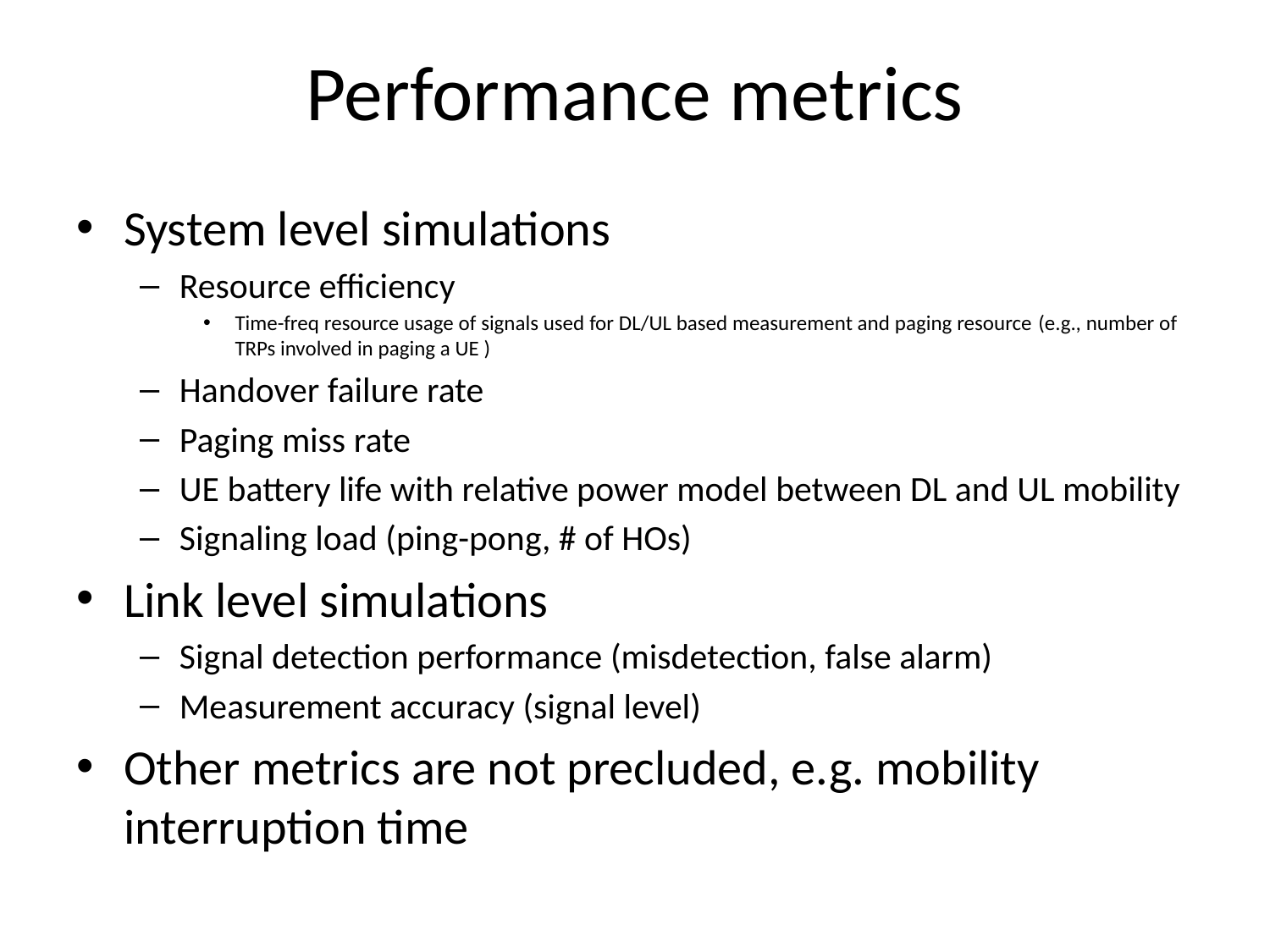

# Performance metrics
System level simulations
Resource efficiency
Time-freq resource usage of signals used for DL/UL based measurement and paging resource (e.g., number of TRPs involved in paging a UE )
Handover failure rate
Paging miss rate
UE battery life with relative power model between DL and UL mobility
Signaling load (ping-pong, # of HOs)
Link level simulations
Signal detection performance (misdetection, false alarm)
Measurement accuracy (signal level)
Other metrics are not precluded, e.g. mobility interruption time